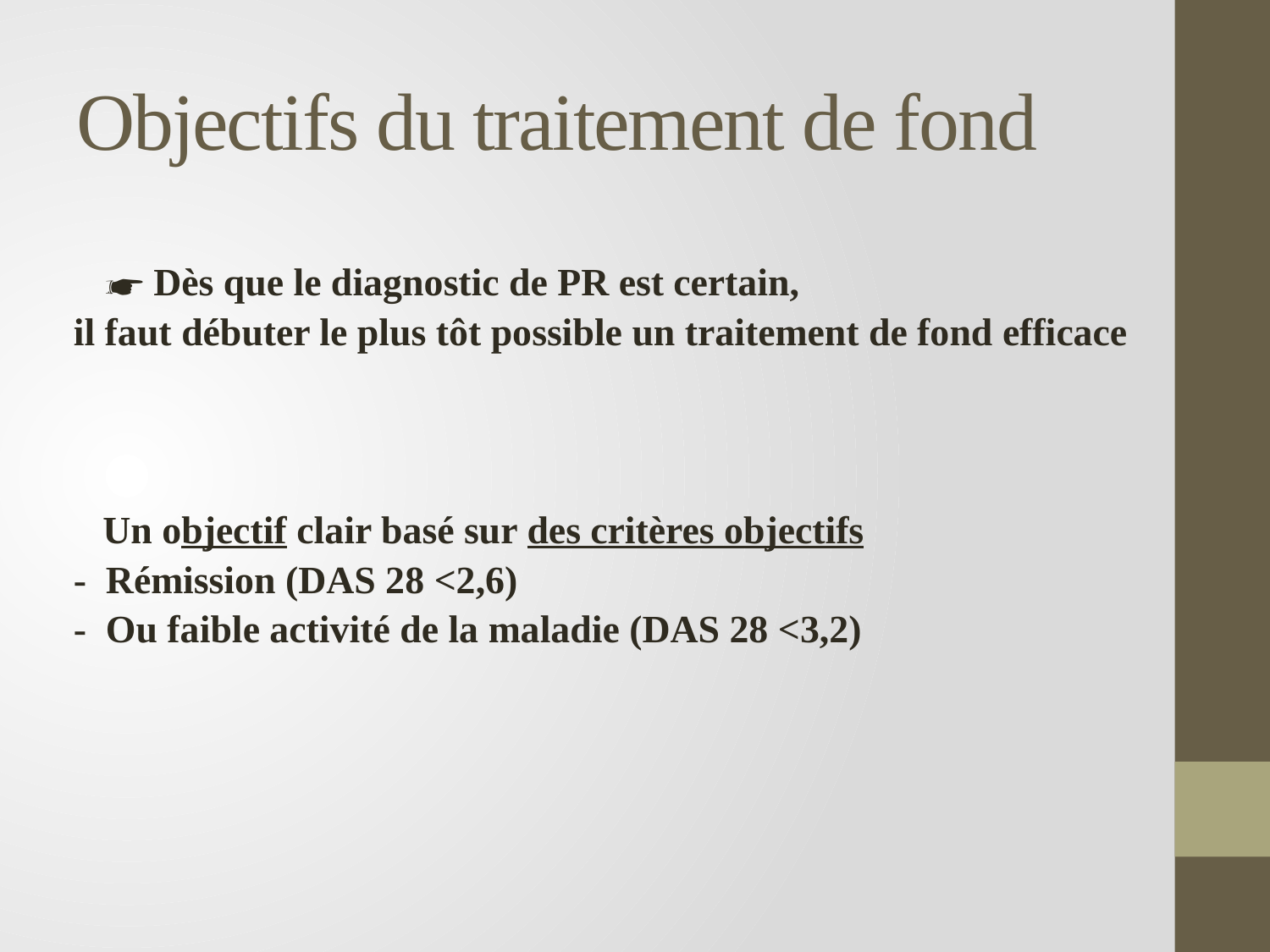

Objectifs du traitement de fond
	☛ Dès que le diagnostic de PR est certain,
il faut débuter le plus tôt possible un traitement de fond efficace

   Un objectif clair basé sur des critères objectifs
-  Rémission (DAS 28 <2,6)
-  Ou faible activité de la maladie (DAS 28 <3,2)